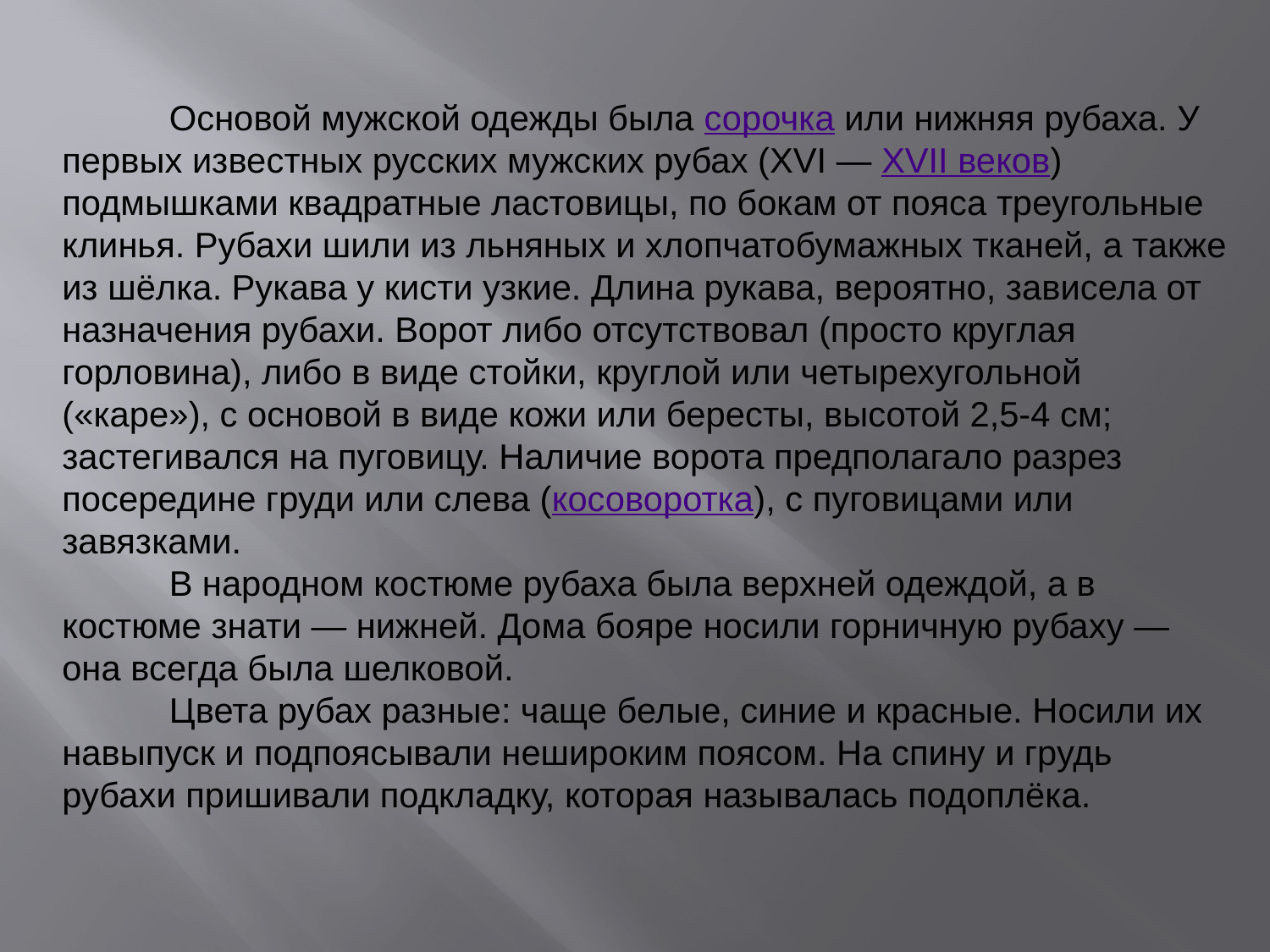

Основой мужской одежды была сорочка или нижняя рубаха. У первых известных русских мужских рубах (XVI — XVII веков) подмышками квадратные ластовицы, по бокам от пояса треугольные клинья. Рубахи шили из льняных и хлопчатобумажных тканей, а также из шёлка. Рукава у кисти узкие. Длина рукава, вероятно, зависела от назначения рубахи. Ворот либо отсутствовал (просто круглая горловина), либо в виде стойки, круглой или четырехугольной («каре»), с основой в виде кожи или бересты, высотой 2,5-4 см; застегивался на пуговицу. Наличие ворота предполагало разрез посередине груди или слева (косоворотка), с пуговицами или завязками.
           В народном костюме рубаха была верхней одеждой, а в костюме знати — нижней. Дома бояре носили горничную рубаху — она всегда была шелковой.
           Цвета рубах разные: чаще белые, синие и красные. Носили их навыпуск и подпоясывали нешироким поясом. На спину и грудь рубахи пришивали подкладку, которая называлась подоплёка.
#